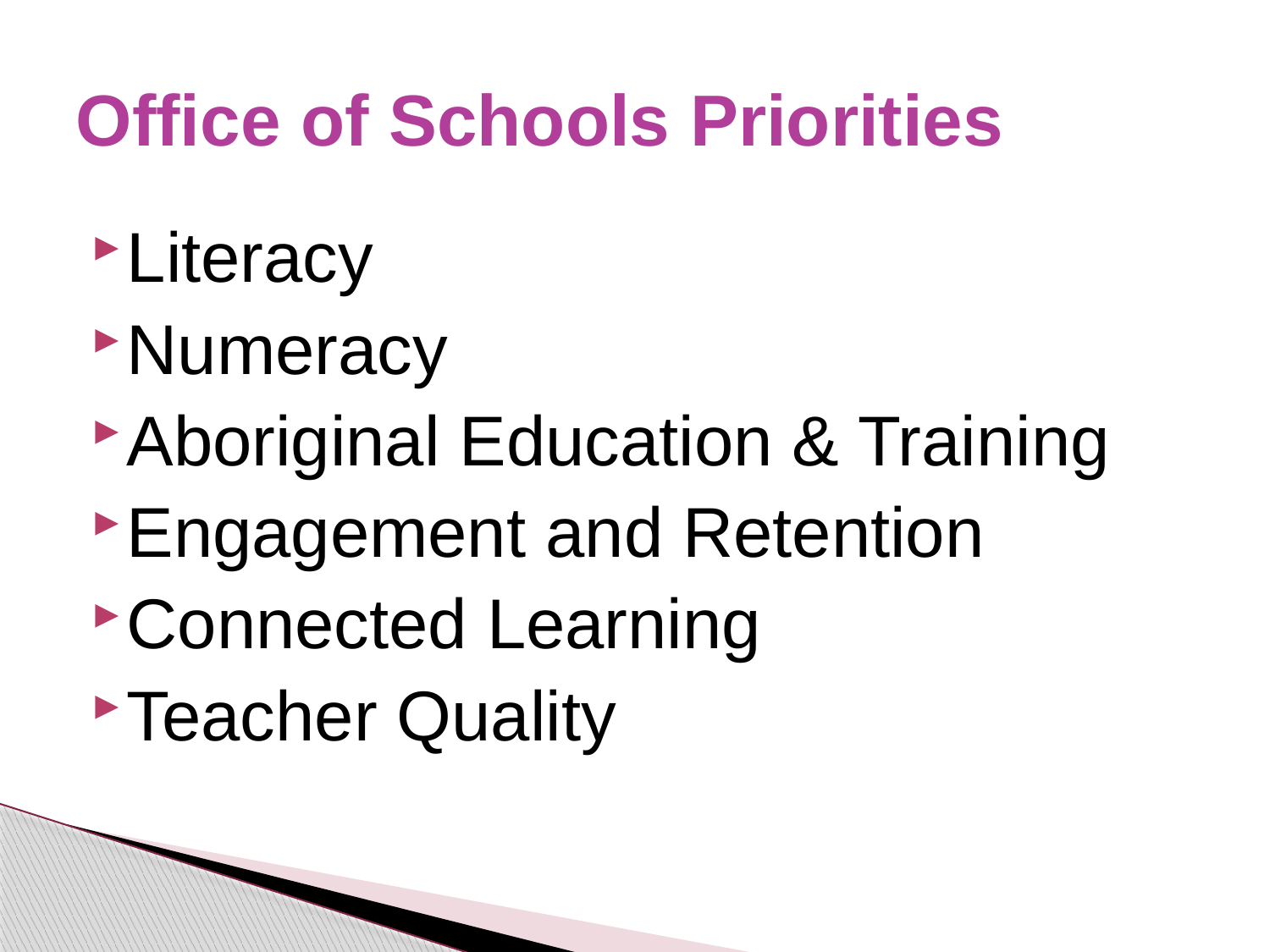

# Office of Schools Priorities
Literacy
Numeracy
Aboriginal Education & Training
Engagement and Retention
Connected Learning
Teacher Quality